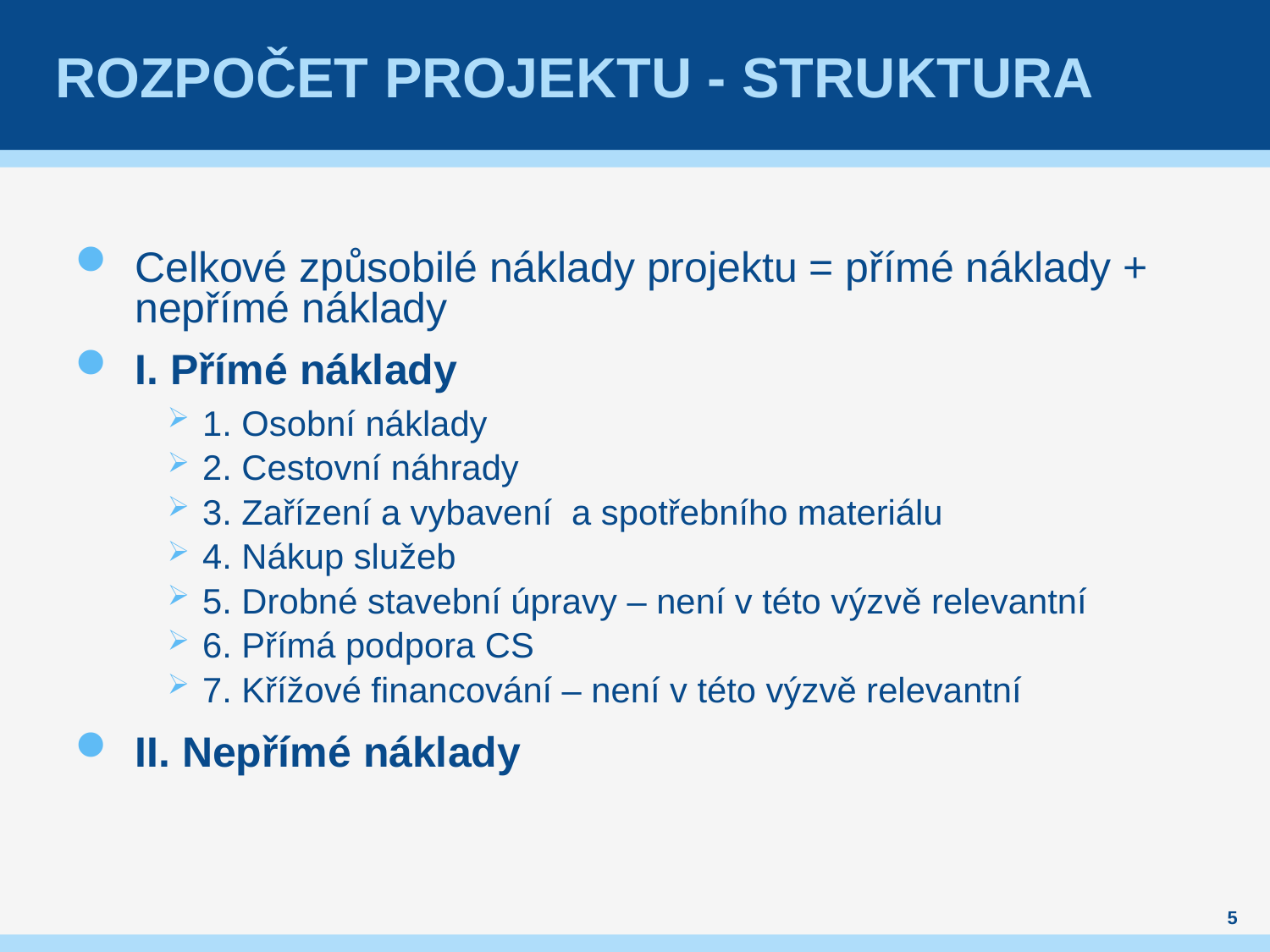

# Rozpočet projektu - struktura
Celkové způsobilé náklady projektu = přímé náklady + nepřímé náklady
I. Přímé náklady
1. Osobní náklady
2. Cestovní náhrady
3. Zařízení a vybavení  a spotřebního materiálu
4. Nákup služeb
5. Drobné stavební úpravy – není v této výzvě relevantní
6. Přímá podpora CS
7. Křížové financování – není v této výzvě relevantní
II. Nepřímé náklady

5